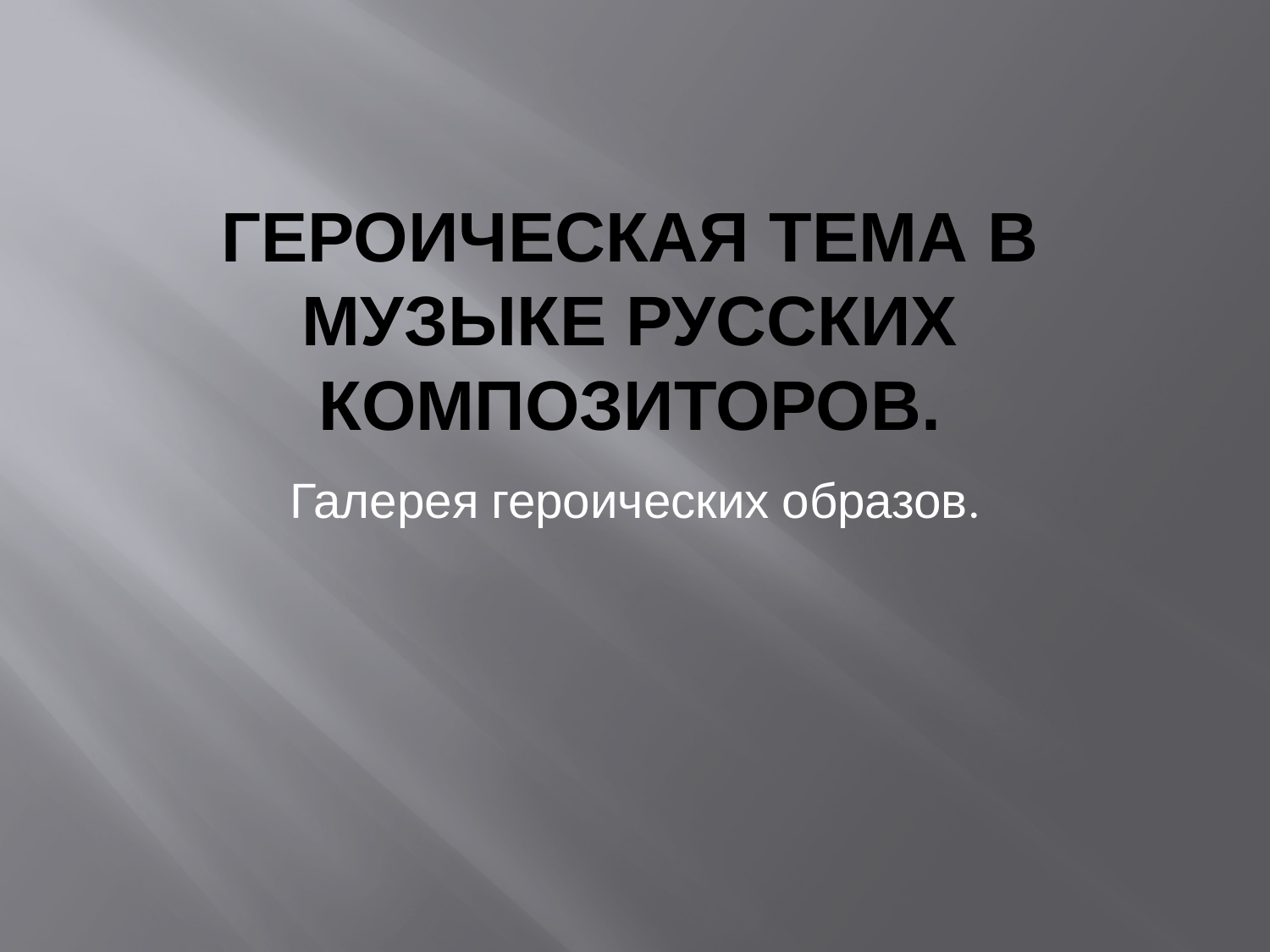

# Героическая тема в музыке русских композиторов.
Галерея героических образов.